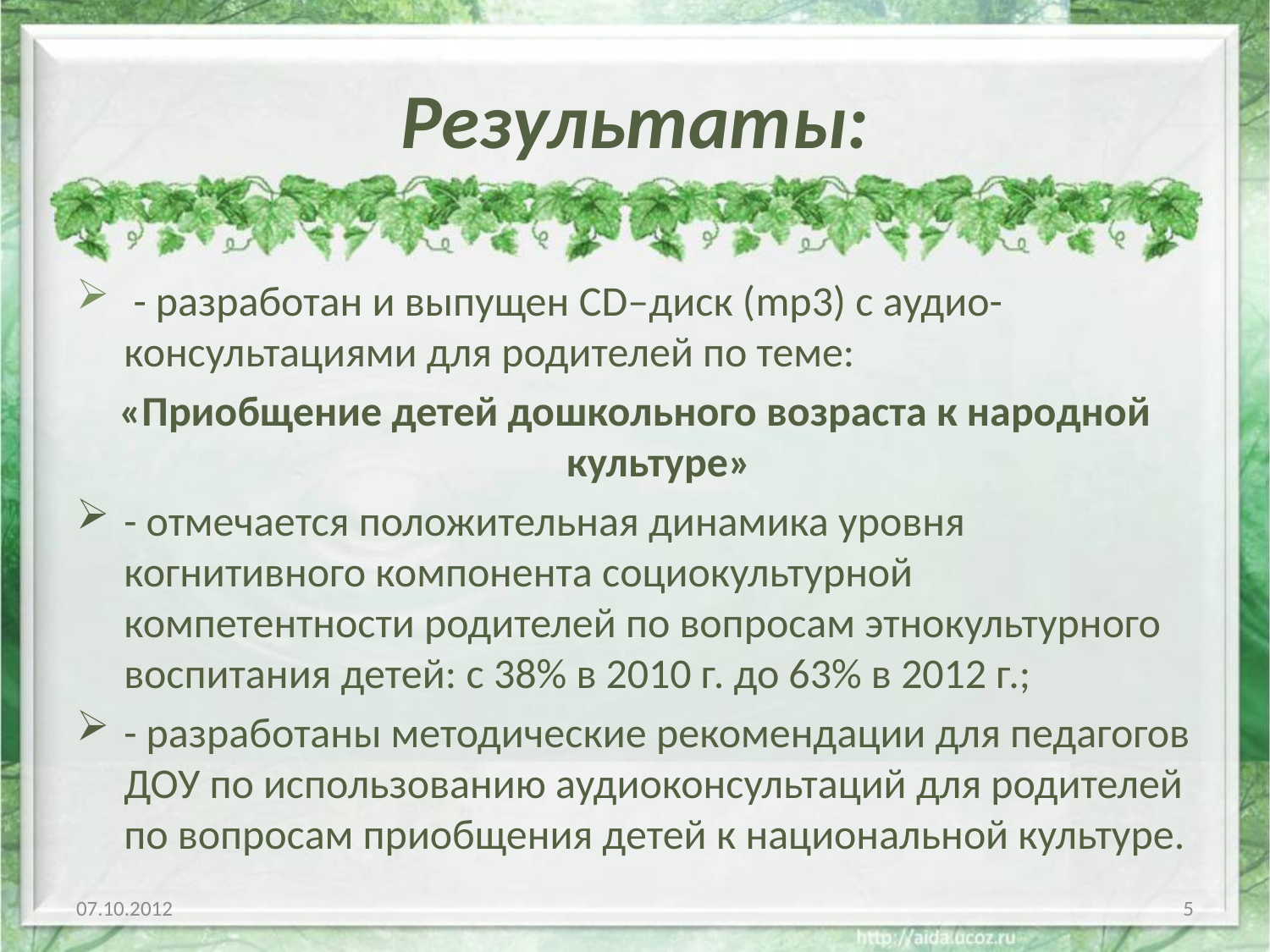

# Результаты:
 - разработан и выпущен CD–диск (mp3) с аудио-консультациями для родителей по теме:
«Приобщение детей дошкольного возраста к народной культуре»
- отмечается положительная динамика уровня когнитивного компонента социокультурной компетентности родителей по вопросам этнокультурного воспитания детей: с 38% в 2010 г. до 63% в 2012 г.;
- разработаны методические рекомендации для педагогов ДОУ по использованию аудиоконсультаций для родителей  по вопросам приобщения детей к национальной культуре.

07.10.2012
5